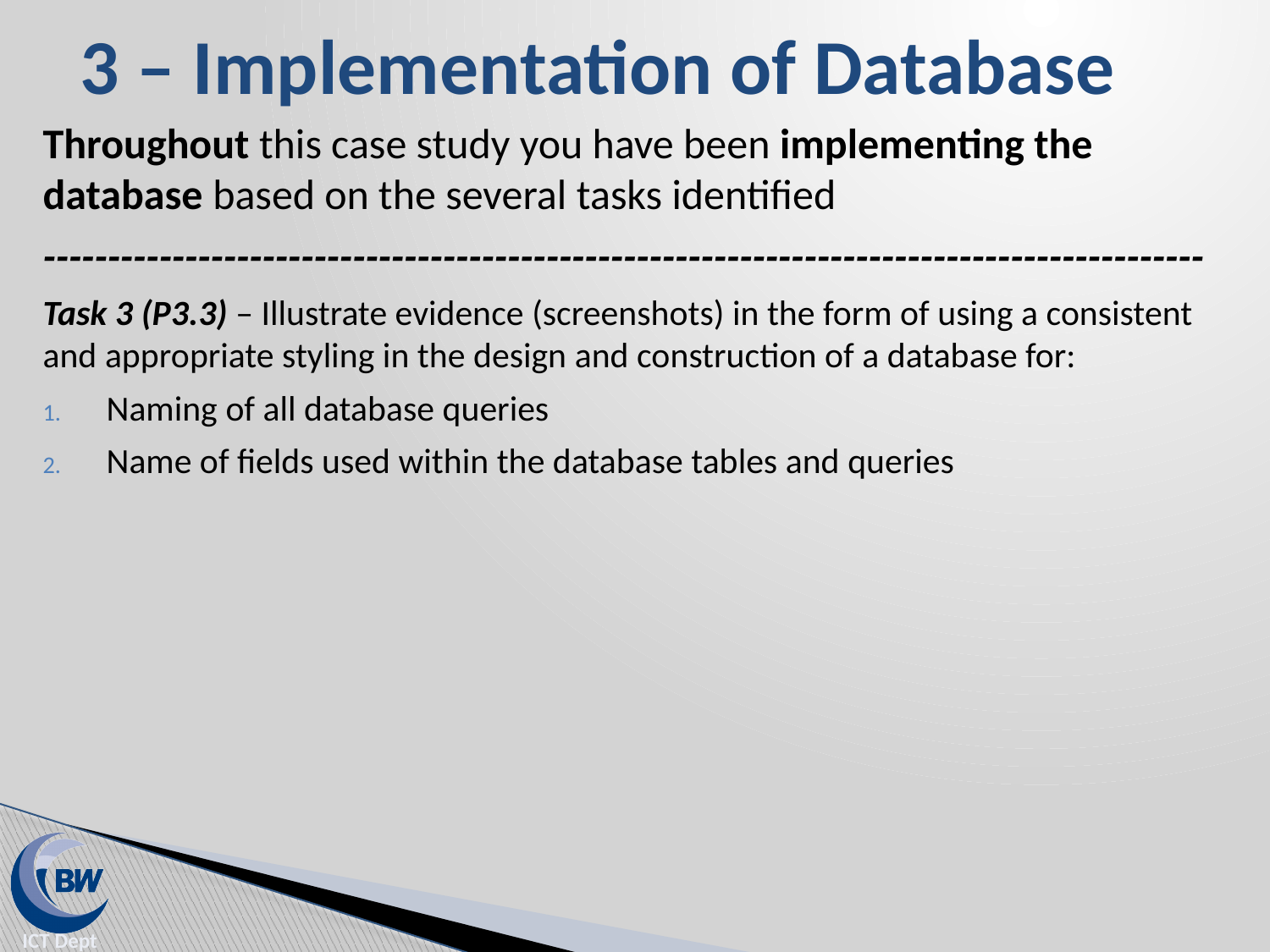

# 3 – Implementation of Database
Throughout this case study you have been implementing the database based on the several tasks identified
------------------------------------------------------------------------------------------
Task 3 (P3.3) – Illustrate evidence (screenshots) in the form of using a consistent and appropriate styling in the design and construction of a database for:
Naming of all database queries
Name of fields used within the database tables and queries